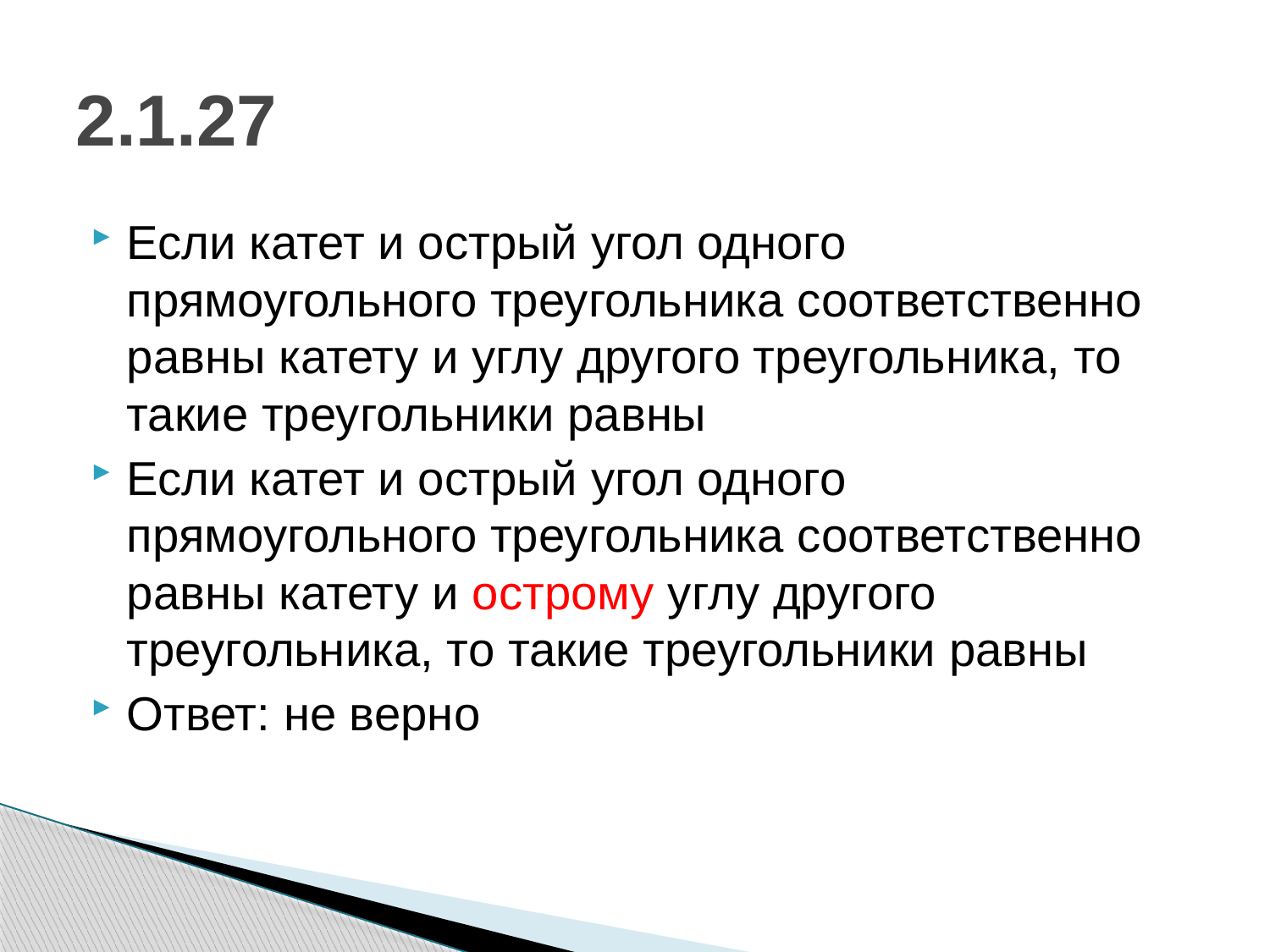

# 2.1.27
Если катет и острый угол одного прямоугольного треугольника соответственно равны катету и углу другого треугольника, то такие треугольники равны
Если катет и острый угол одного прямоугольного треугольника соответственно равны катету и острому углу другого треугольника, то такие треугольники равны
Ответ: не верно